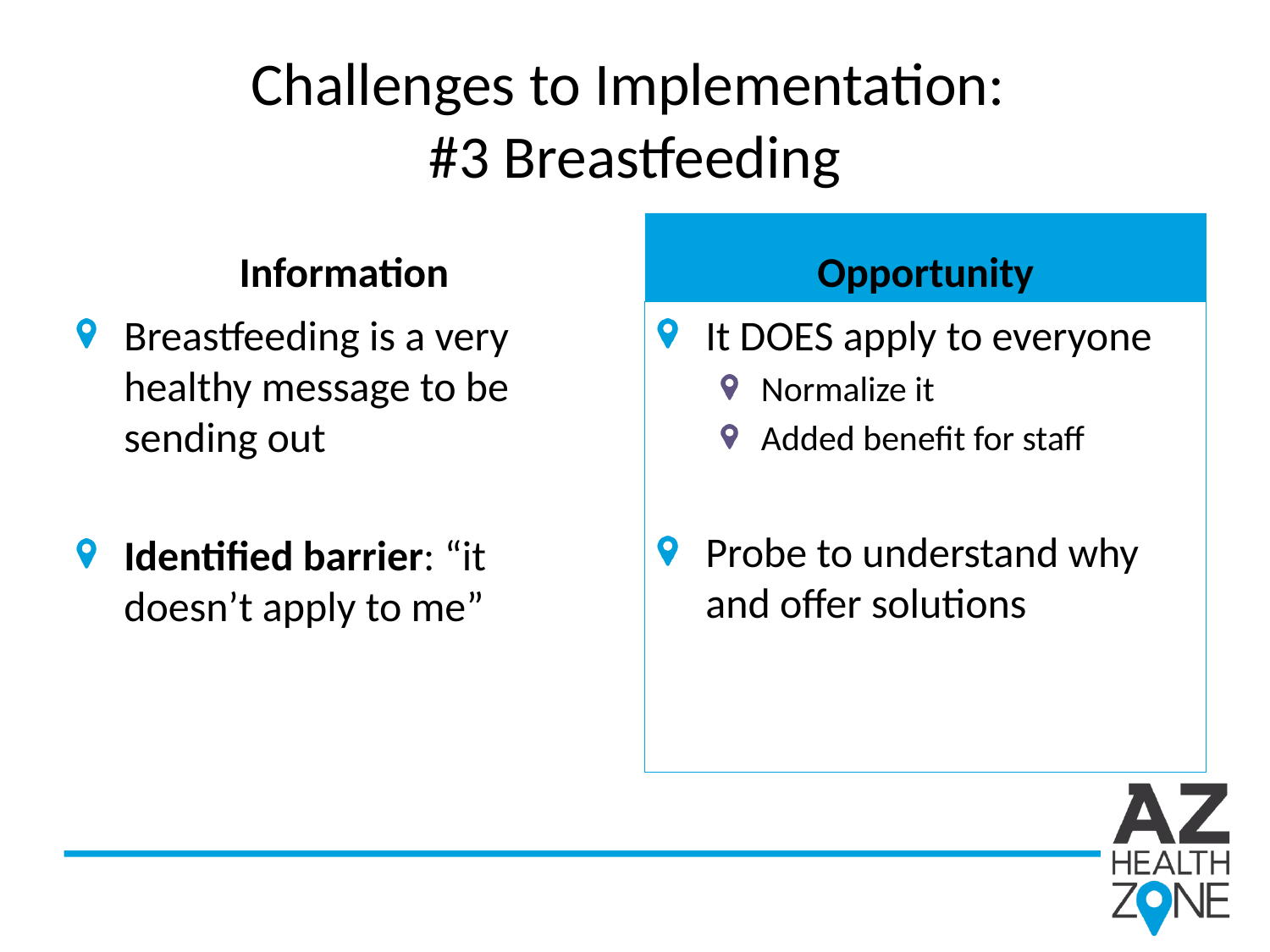

# Challenges to Implementation: #3 Breastfeeding
Information
Opportunity
Breastfeeding is a very healthy message to be sending out

Identified barrier: “it doesn’t apply to me”
It DOES apply to everyone
Normalize it
Added benefit for staff

Probe to understand why and offer solutions